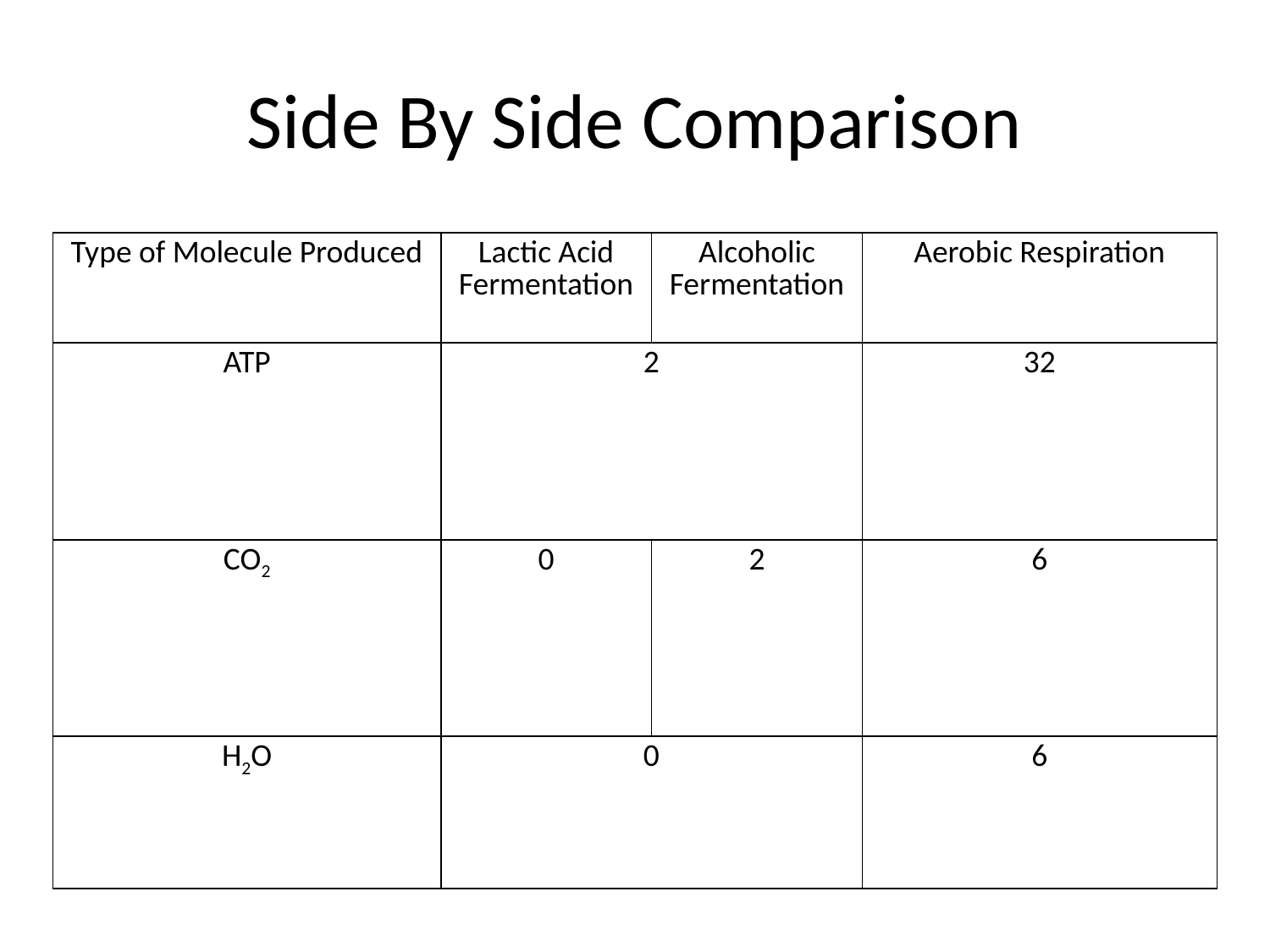

# Side By Side Comparison
| Type of Molecule Produced | Lactic Acid Fermentation | Alcoholic Fermentation | Aerobic Respiration |
| --- | --- | --- | --- |
| ATP | 2 |  | 32 |
| CO2 | 0 | 2 | 6 |
| H2O | 0 |  | 6 |